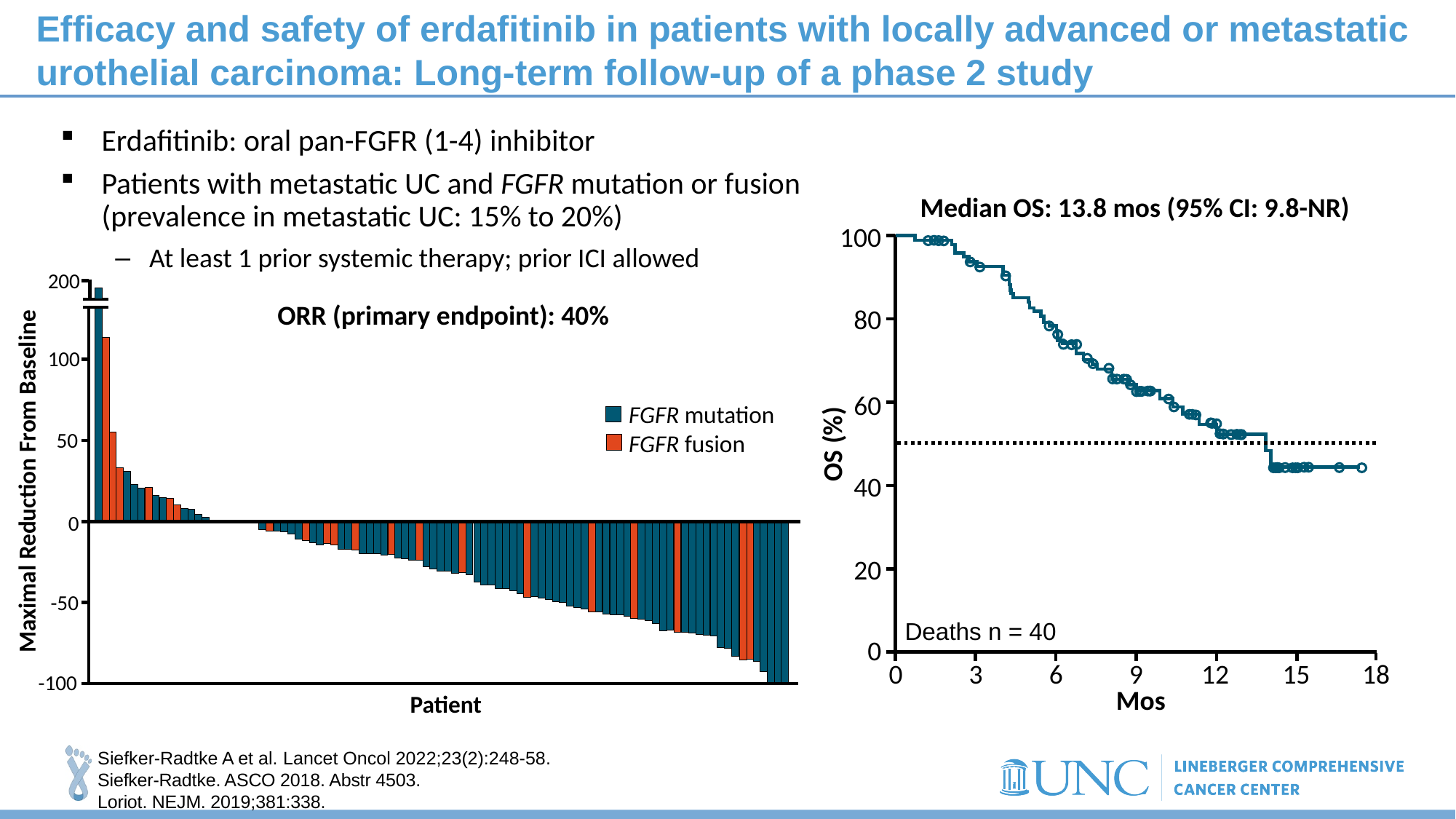

# Efficacy and safety of erdafitinib in patients with locally advanced or metastatic urothelial carcinoma: Long-term follow-up of a phase 2 study

Erdafitinib: oral pan-FGFR (1-4) inhibitor
Patients with metastatic UC and FGFR mutation or fusion (prevalence in metastatic UC: 15% to 20%)
At least 1 prior systemic therapy; prior ICI allowed
Median OS: 13.8 mos (95% CI: 9.8-NR)
100

200

ORR (primary endpoint): 40%
80

100

60

FGFR mutation
FGFR fusion

50
OS (%)

Maximal Reduction From Baseline

40

0

20
-50
Deaths n = 40
0
0
3
6
9
12
15
18
-100
Mos
Patient
Siefker-Radtke A et al. Lancet Oncol 2022;23(2):248-58.
Siefker-Radtke. ASCO 2018. Abstr 4503.
Loriot. NEJM. 2019;381:338.